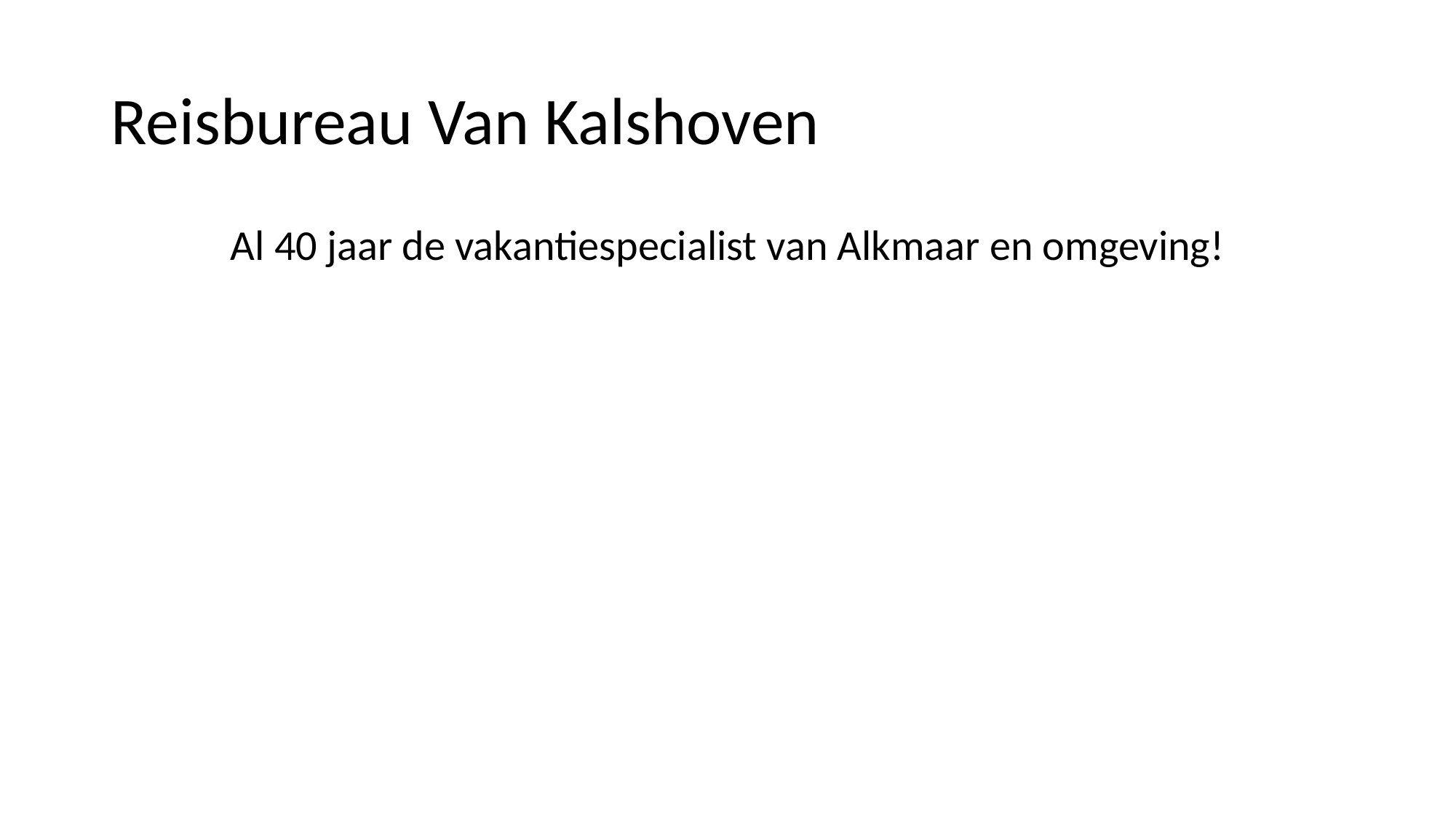

# Reisbureau Van Kalshoven
Al 40 jaar de vakantiespecialist van Alkmaar en omgeving!